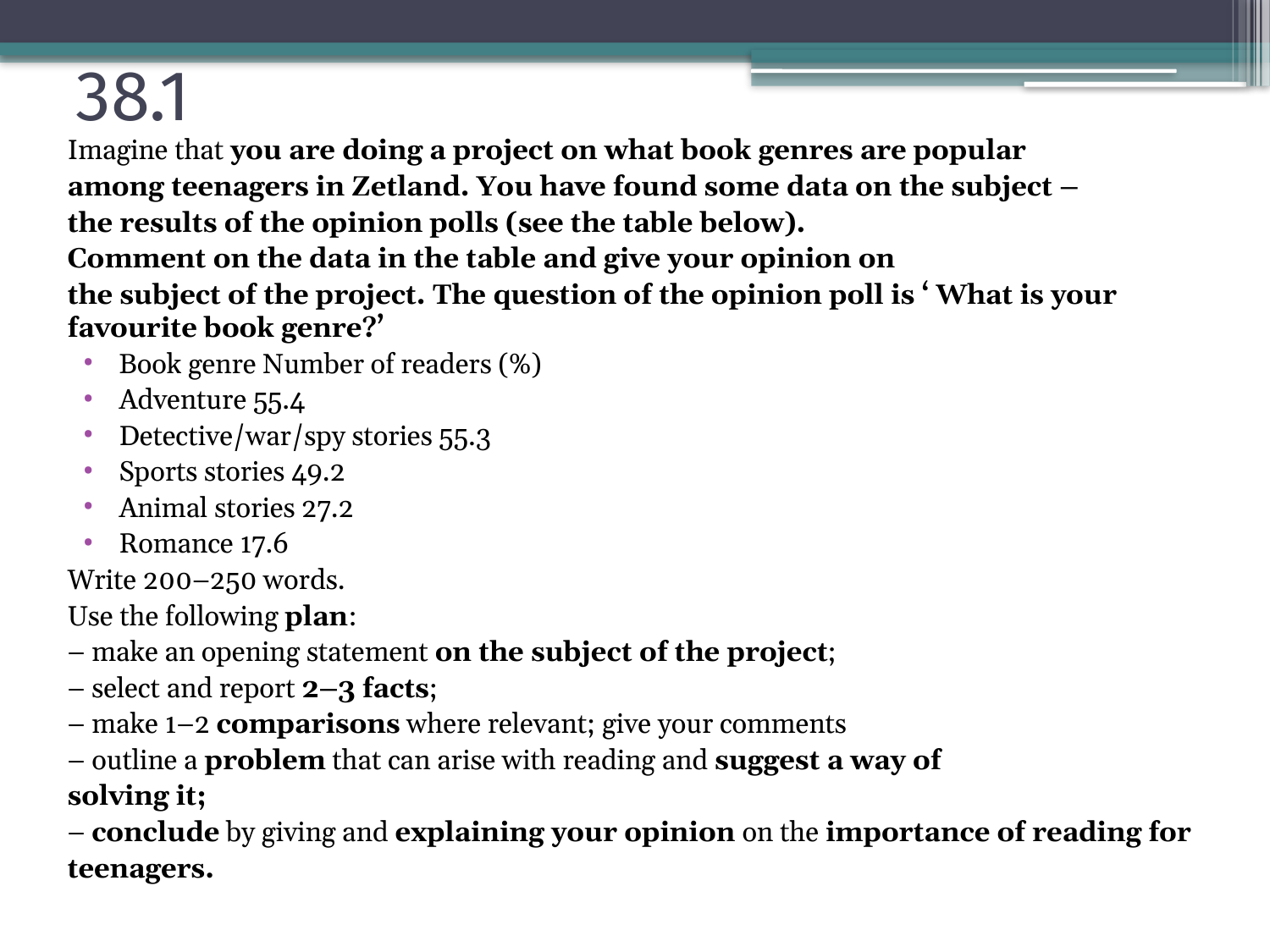

# 38.1
Imagine that you are doing a project on what book genres are popular
among teenagers in Zetland. You have found some data on the subject –
the results of the opinion polls (see the table below).
Comment on the data in the table and give your opinion on
the subject of the project. The question of the opinion poll is ‘ What is your favourite book genre?’
Book genre Number of readers (%)
Adventure 55.4
Detective/war/spy stories 55.3
Sports stories 49.2
Animal stories 27.2
Romance 17.6
Write 200–250 words.
Use the following plan:
– make an opening statement on the subject of the project;
– select and report 2–3 facts;
– make 1–2 comparisons where relevant; give your comments
– outline a problem that can arise with reading and suggest a way of
solving it;
– conclude by giving and explaining your opinion on the importance of reading for
teenagers.